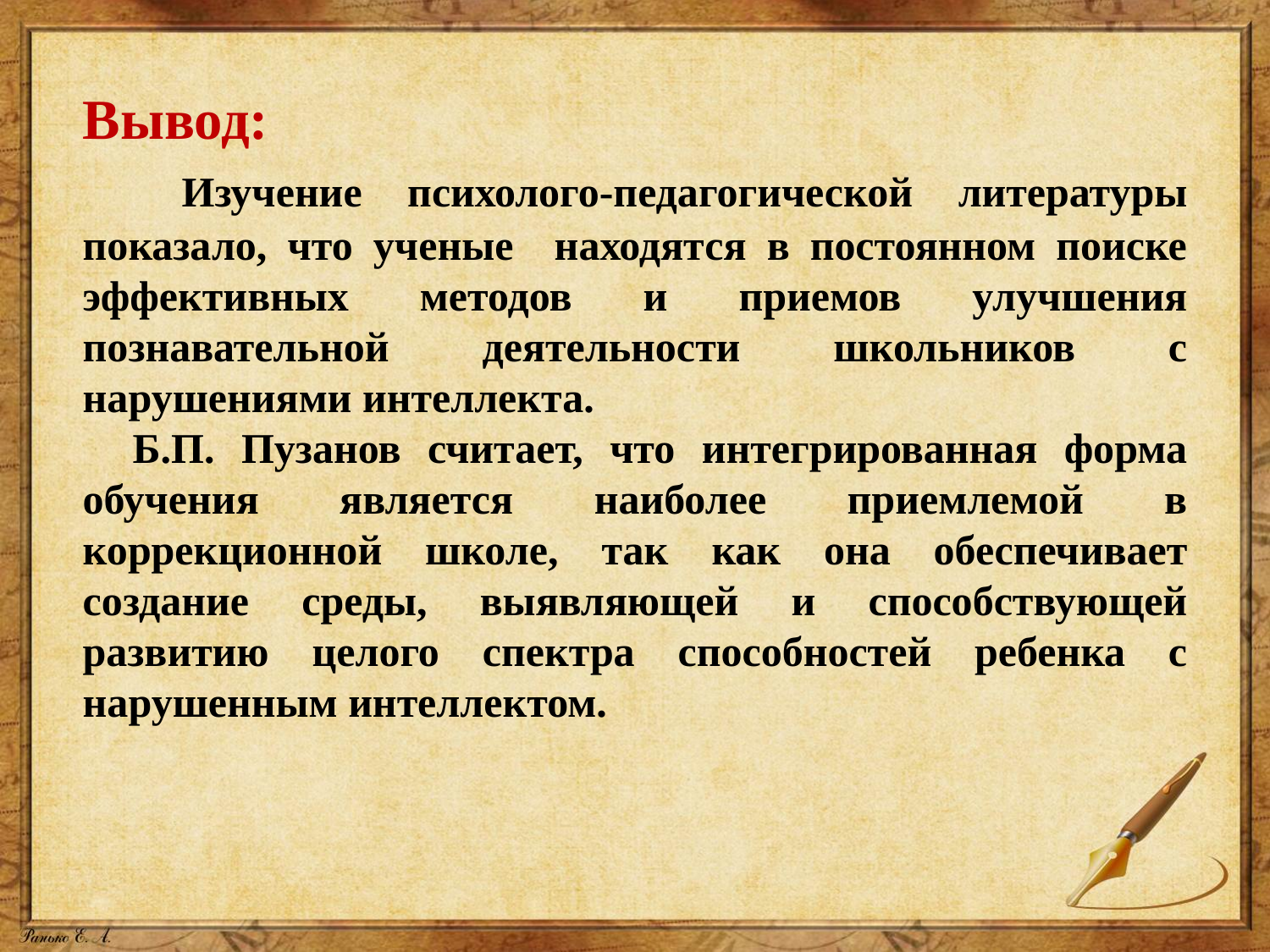

Вывод:
 Изучение психолого-педагогической литературы показало, что ученые  находятся в постоянном поиске эффективных методов и приемов улучшения познавательной деятельности школьников с нарушениями интеллекта.
Б.П. Пузанов считает, что интегрированная форма обучения является наиболее приемлемой в коррекционной школе, так как она обеспечивает создание среды, выявляющей и способствующей развитию целого спектра способностей ребенка с нарушенным интеллектом.